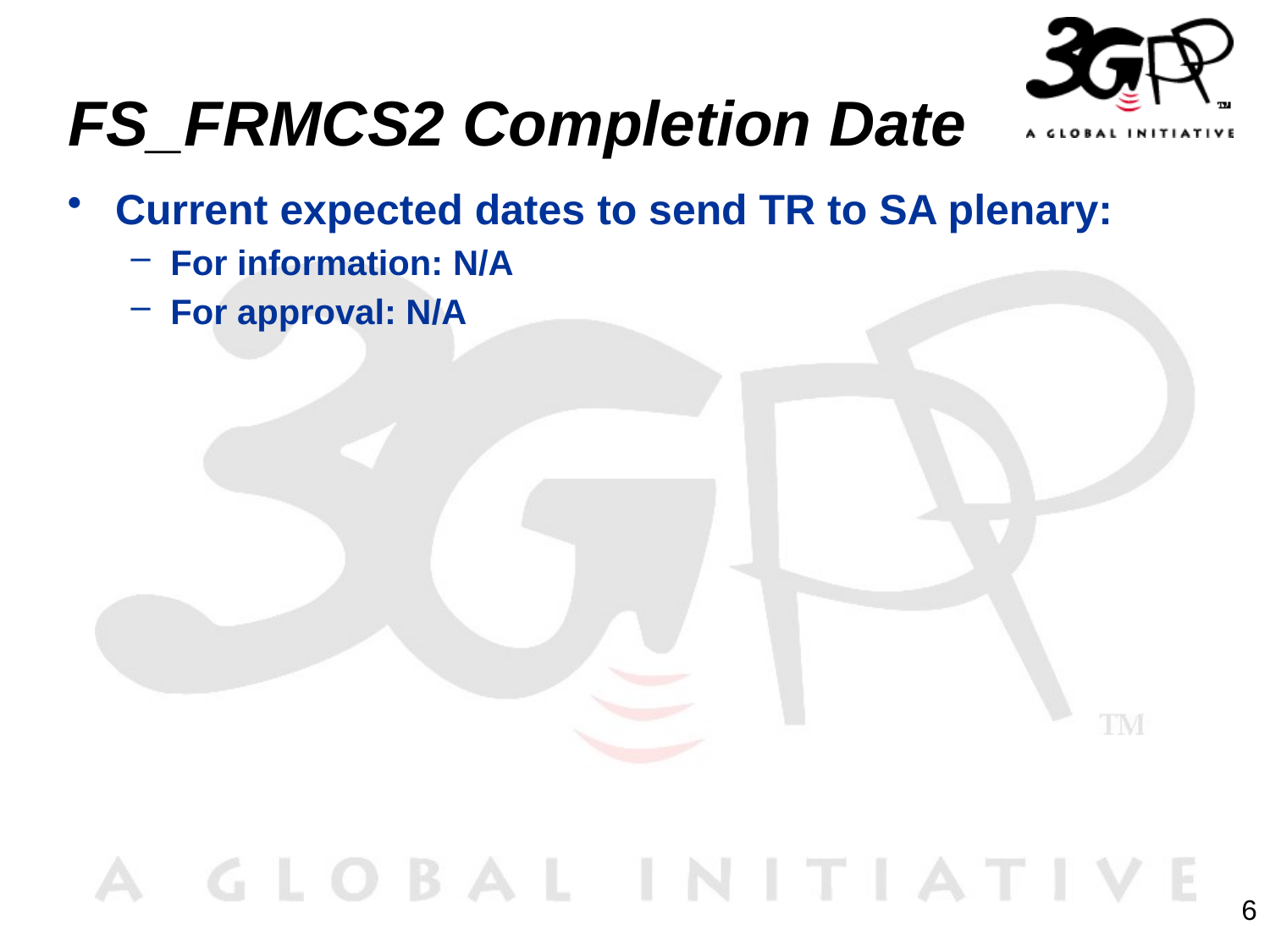

# FS_FRMCS2 Completion Date
Current expected dates to send TR to SA plenary:
For information: N/A
For approval: N/A
6